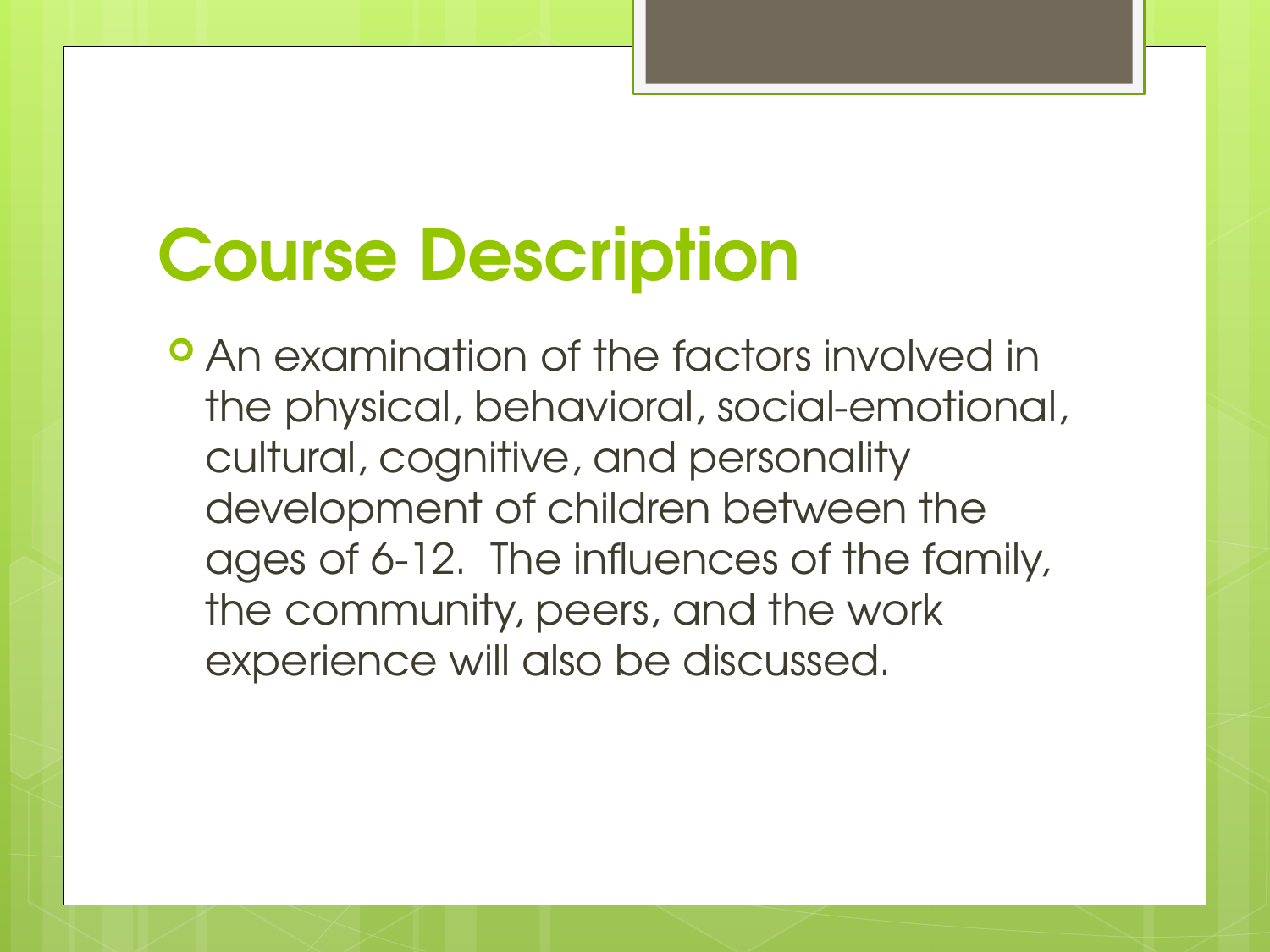

# Course Description
An examination of the factors involved in the physical, behavioral, social-emotional, cultural, cognitive, and personality development of children between the ages of 6-12.  The influences of the family, the community, peers, and the work experience will also be discussed.